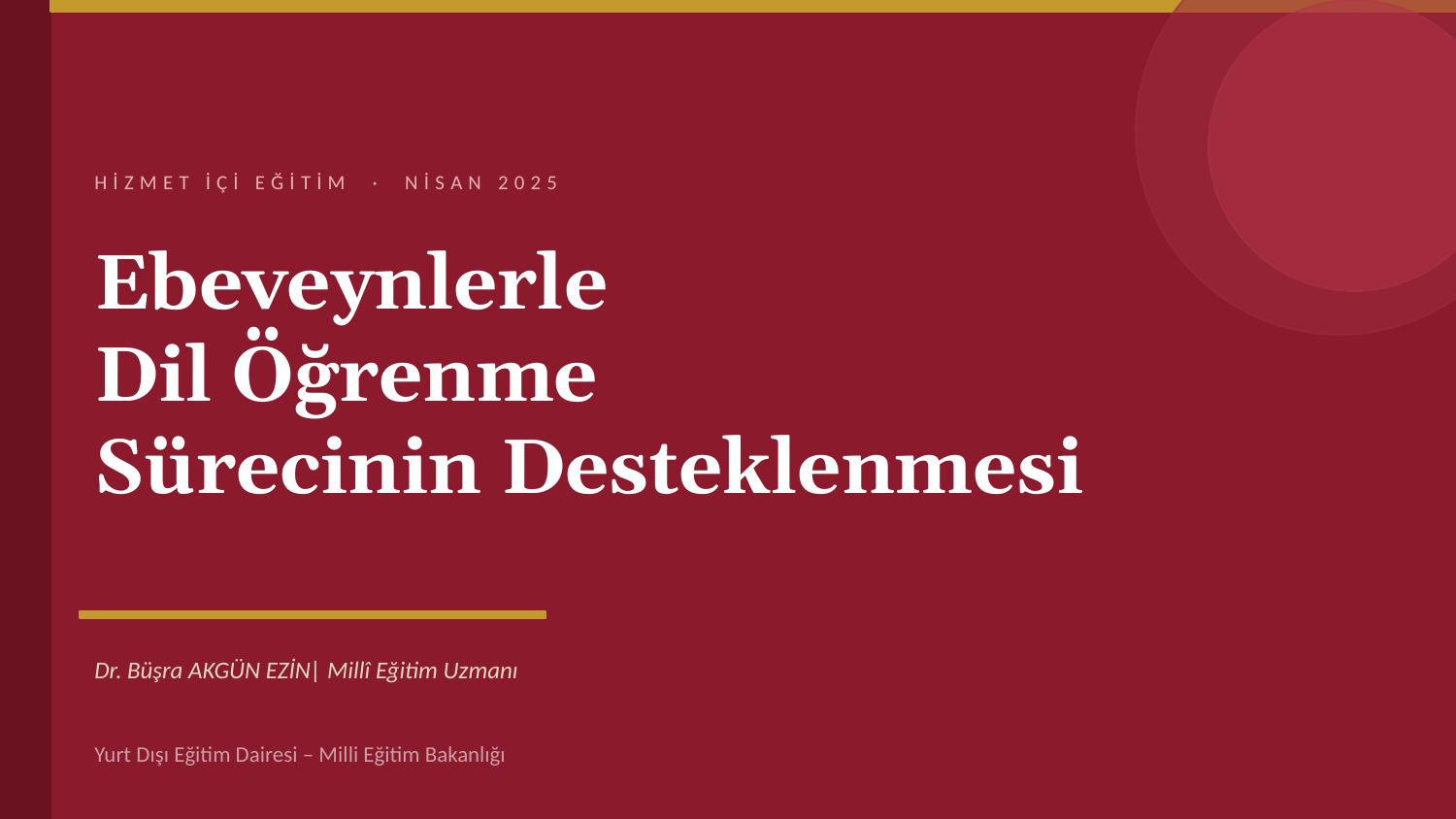

HİZMET İÇİ EĞİTİM  ·  NİSAN 2025
Ebeveynlerle
Dil Öğrenme
Sürecinin Desteklenmesi

Dr. Büşra AKGÜN EZİN| Millî Eğitim Uzmanı
Yurt Dışı Eğitim Dairesi – Milli Eğitim Bakanlığı